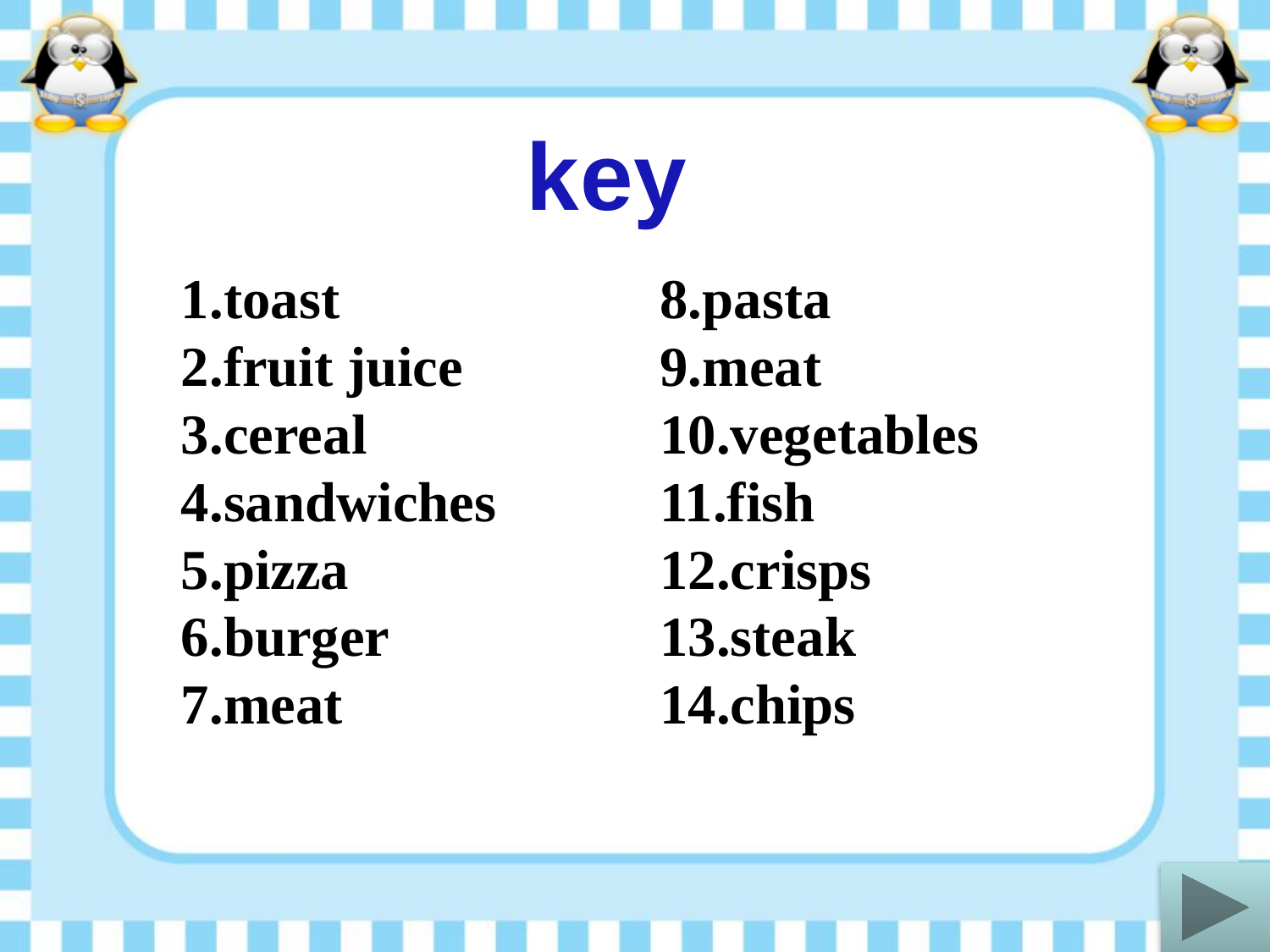

key
toast
fruit juice
cereal
sandwiches
pizza
burger
meat

pasta
meat
vegetables
fish
crisps
steak
chips